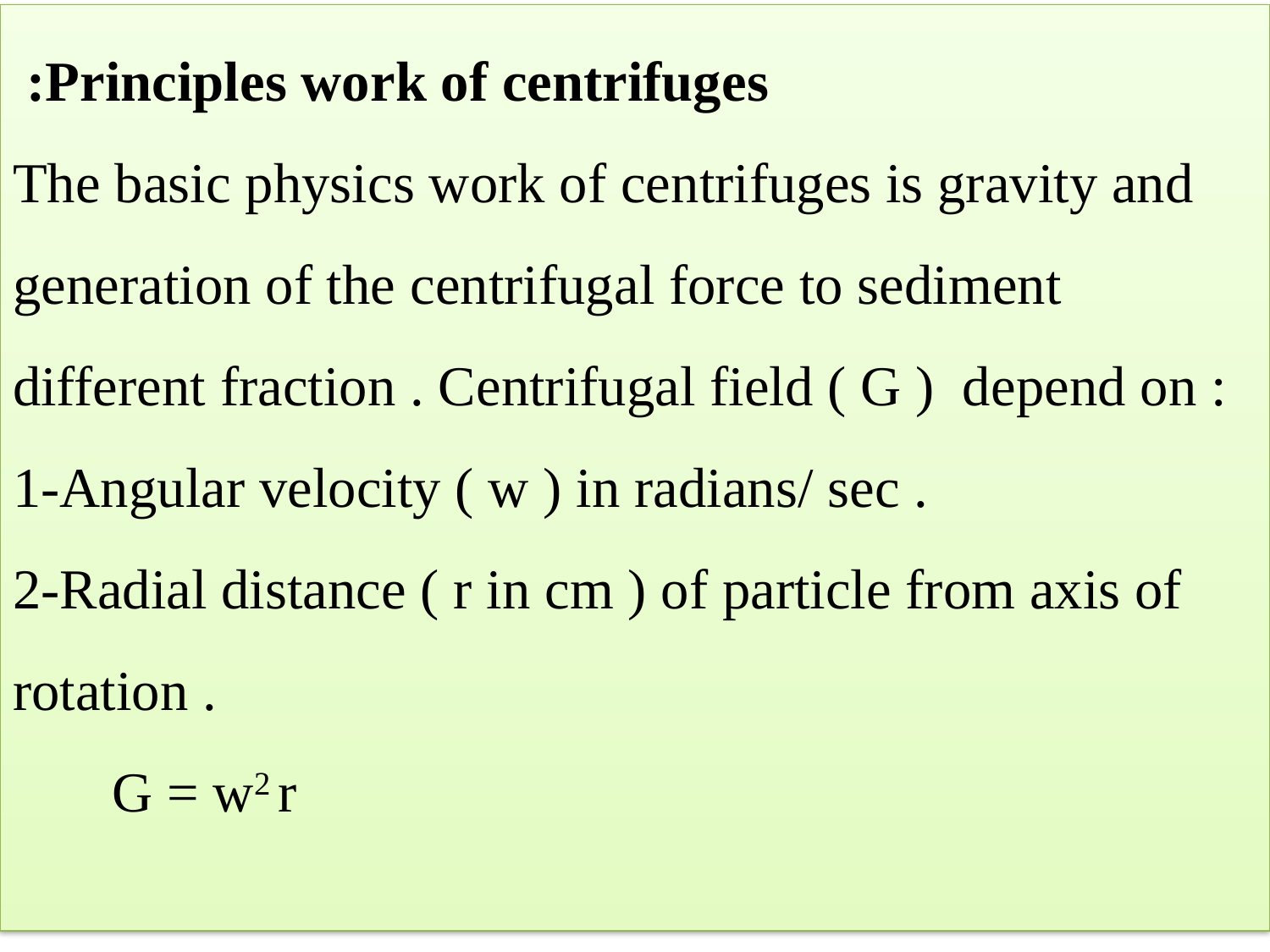

Principles work of centrifuges:
The basic physics work of centrifuges is gravity and generation of the centrifugal force to sediment different fraction . Centrifugal field ( G )  depend on :
1-Angular velocity ( w ) in radians/ sec .
2-Radial distance ( r in cm ) of particle from axis of rotation .
       G = w2 r